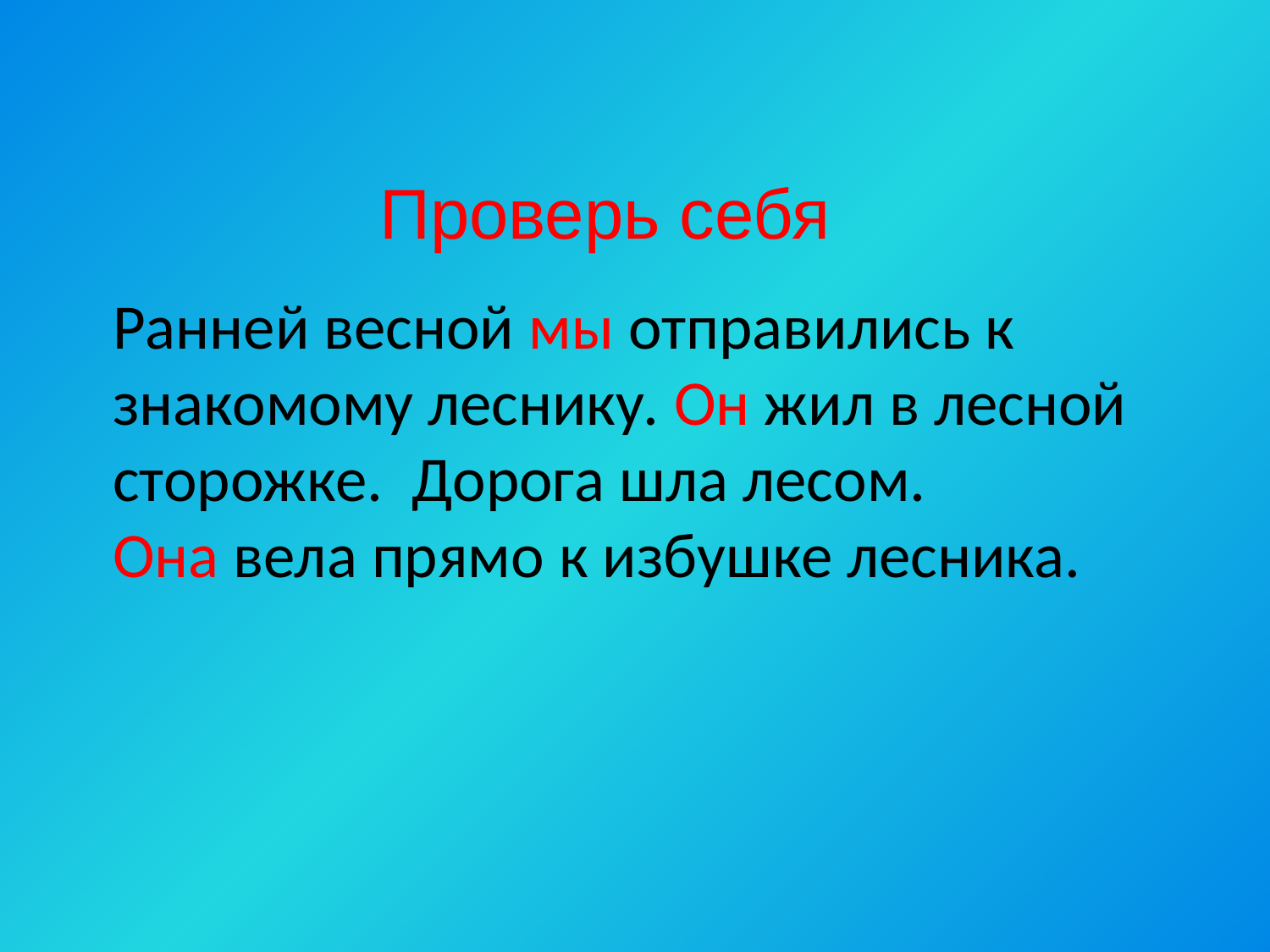

# Проверь себя
Ранней весной мы отправились к
знакомому леснику. Он жил в лесной
сторожке.  Дорога шла лесом.
Она вела прямо к избушке лесника.